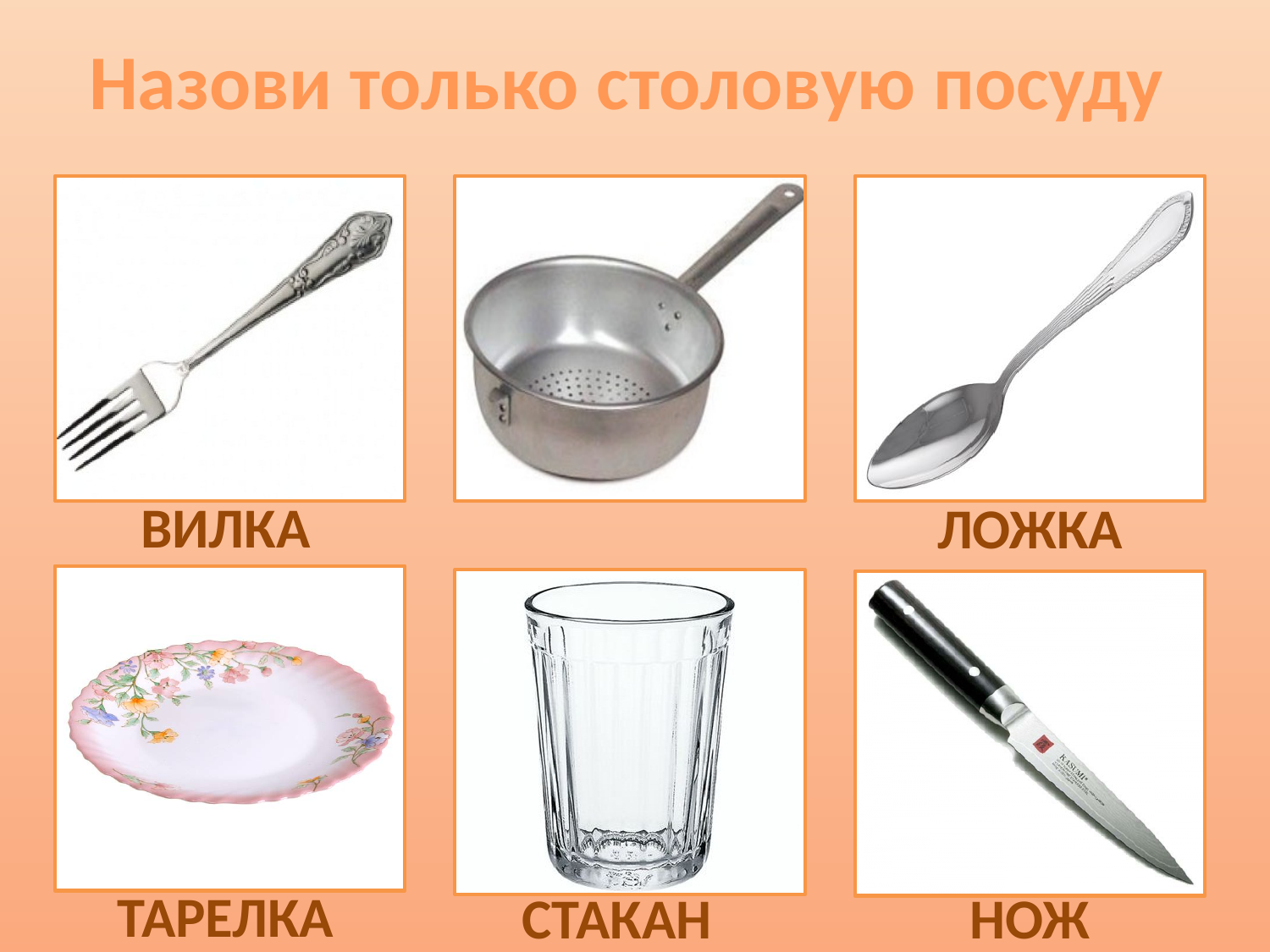

Назови только столовую посуду

ВИЛКА
ЛОЖКА

ТАРЕЛКА
СТАКАН
НОЖ